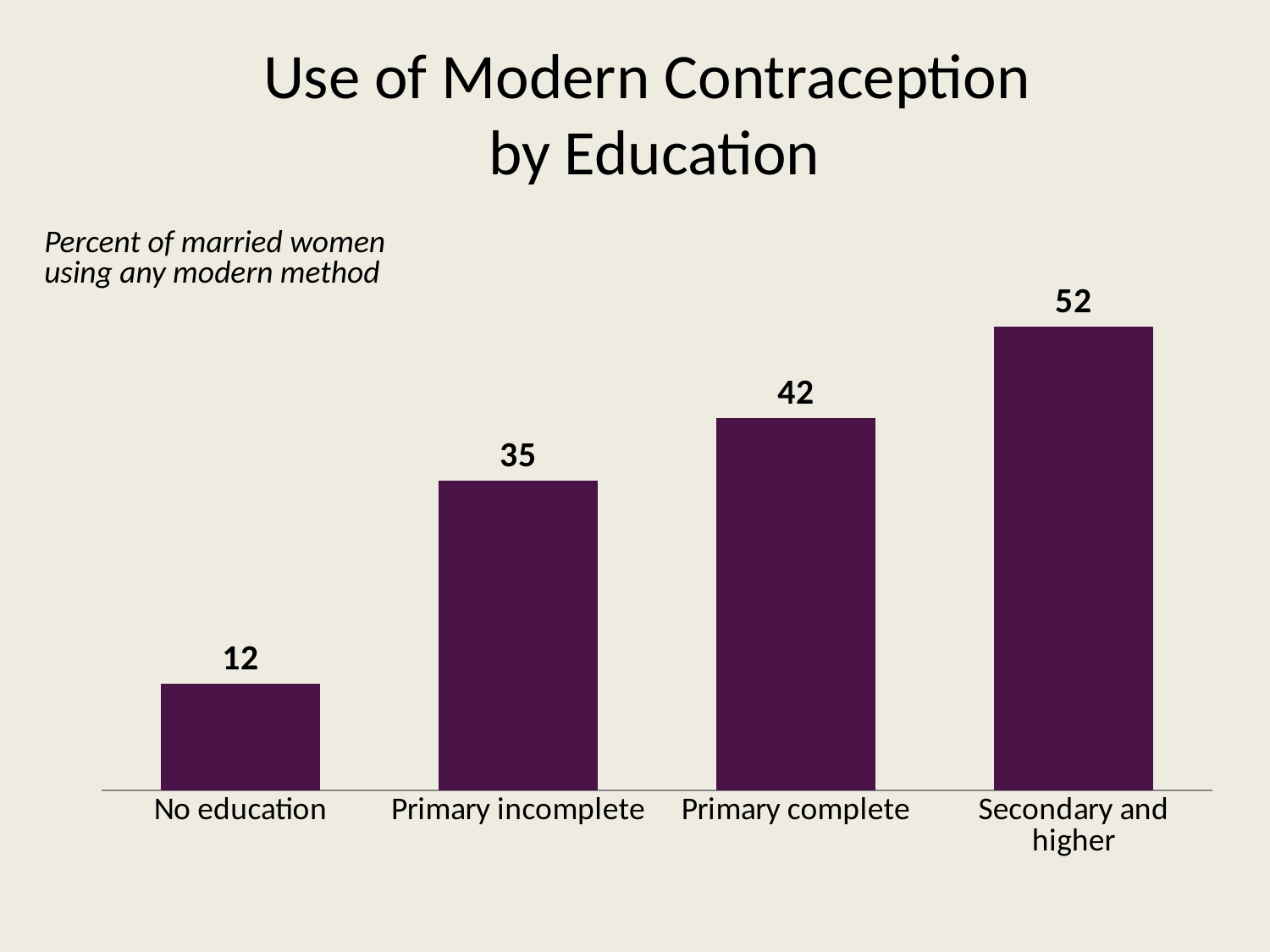

# Use of Modern Contraception by Education
Percent of married women using any modern method

### Chart

| Category |  |
|---|---|
| No education | 12.0 |
| Primary incomplete | 34.800000000000004 |
| Primary complete | 41.8 |
| Secondary and higher | 52.1 |